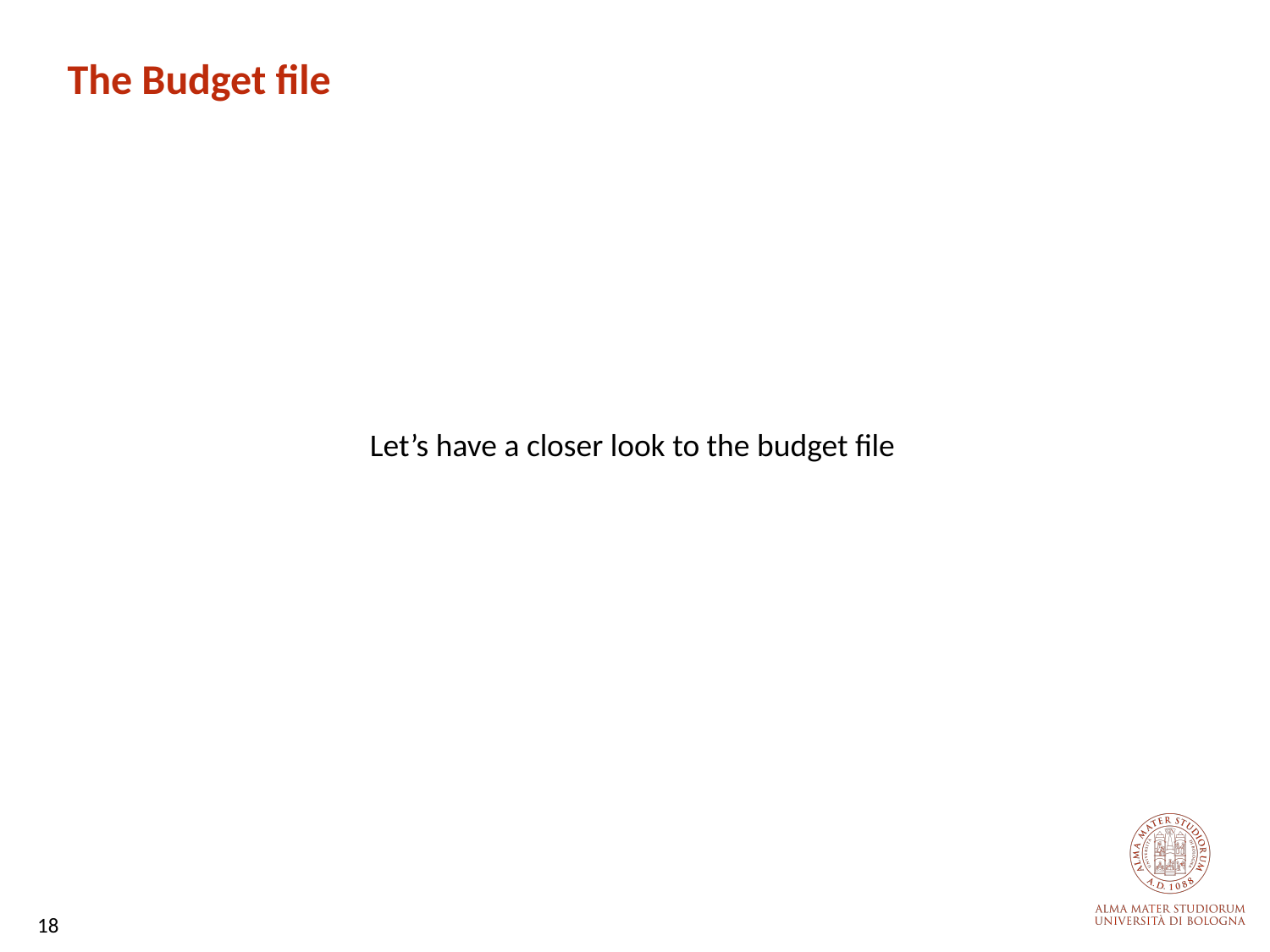

# The Budget file

Let’s have a closer look to the budget file